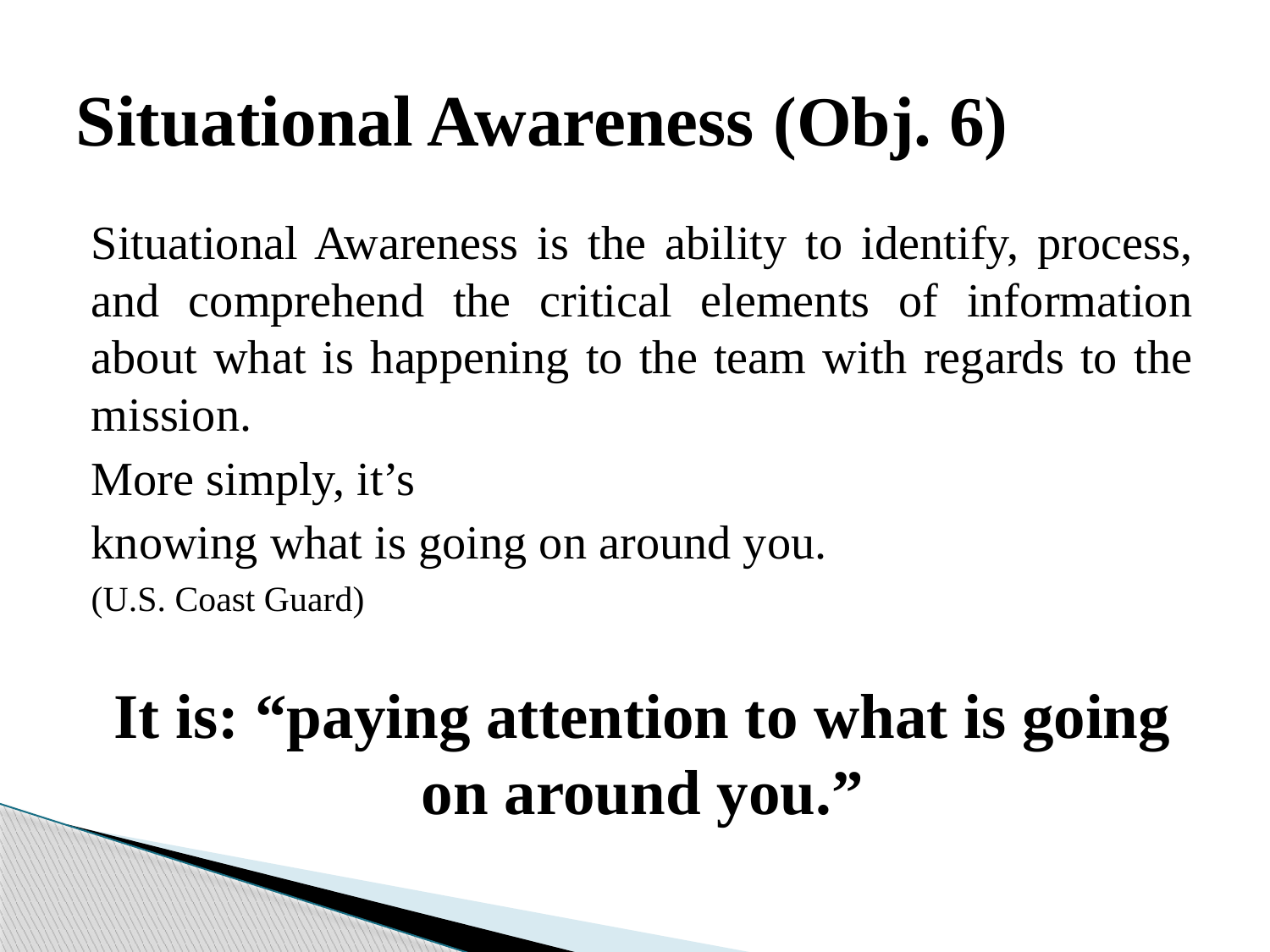

# Situational Awareness (Obj. 6)
Situational Awareness is the ability to identify, process, and comprehend the critical elements of information about what is happening to the team with regards to the mission.
More simply, it’s
knowing what is going on around you.
(U.S. Coast Guard)

It is: “paying attention to what is going on around you.”